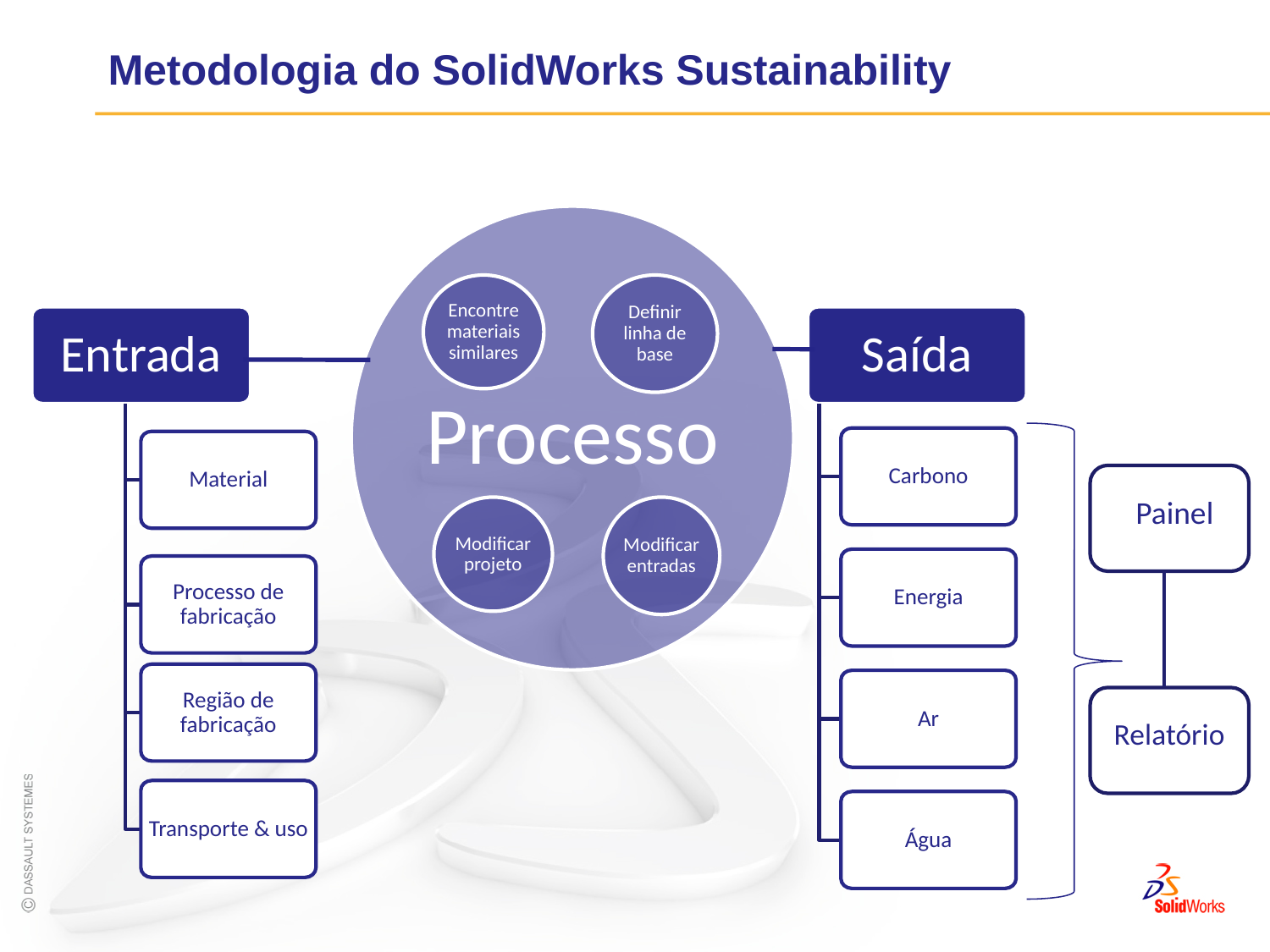

# Metodologia do SolidWorks Sustainability
Processo
Definir linha de base
Modificar entradas
Modificar projeto
Encontre materiais similares

Entrada
Saída

Carbono
Material
Energia
Processo de fabricação
Região de fabricação
Ar
Transporte & uso
Água

Painel

Relatório